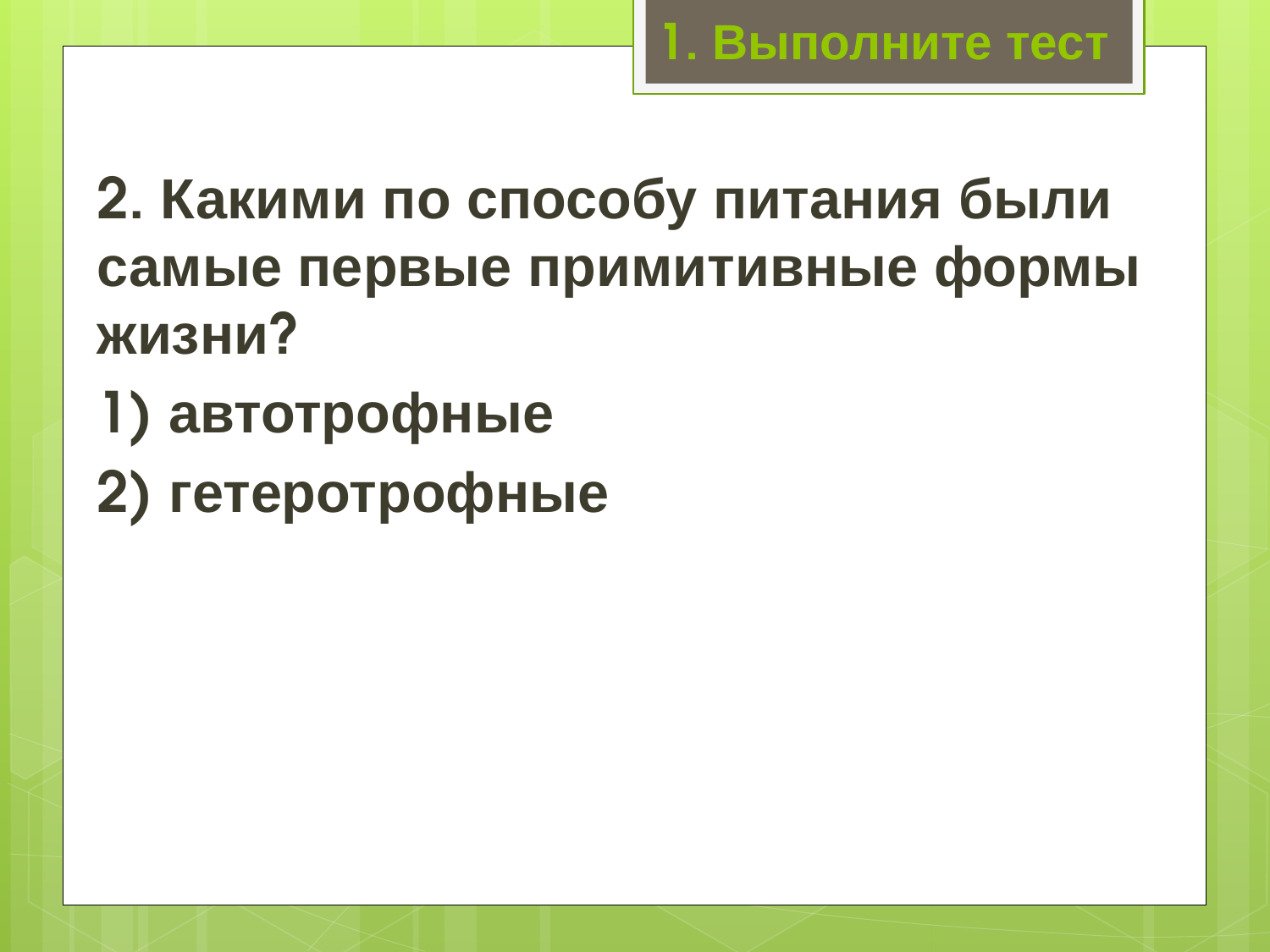

# 1. Выполните тест
2. Какими по способу питания были самые пер­вые примитивные формы жизни?
1) автотрофные
2) гетеротрофные